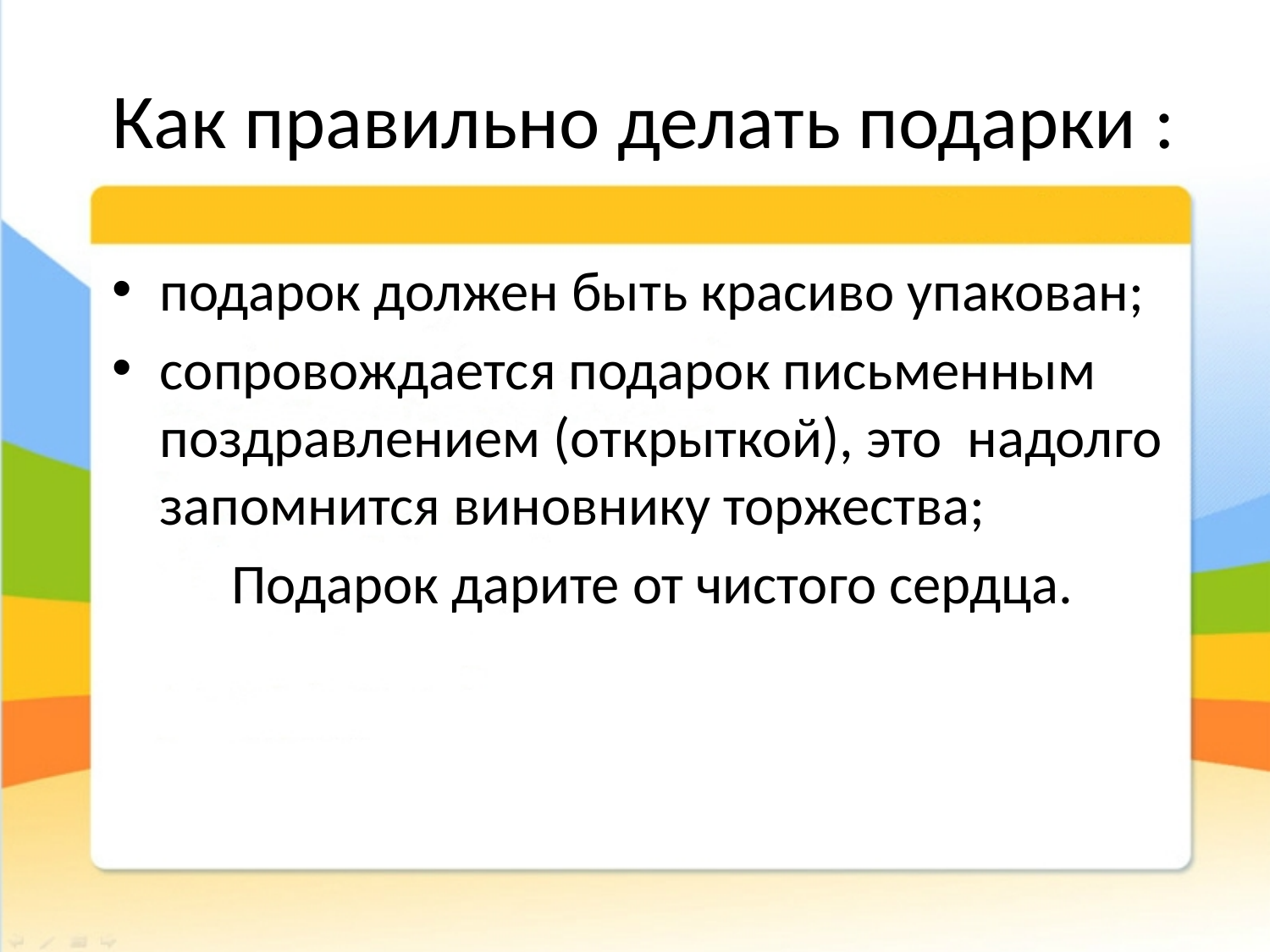

# Как правильно делать подарки :
подарок должен быть красиво упакован;
сопровождается подарок письменным поздравлением (открыткой), это  надолго запомнится виновнику торжества;
Подарок дарите от чистого сердца.